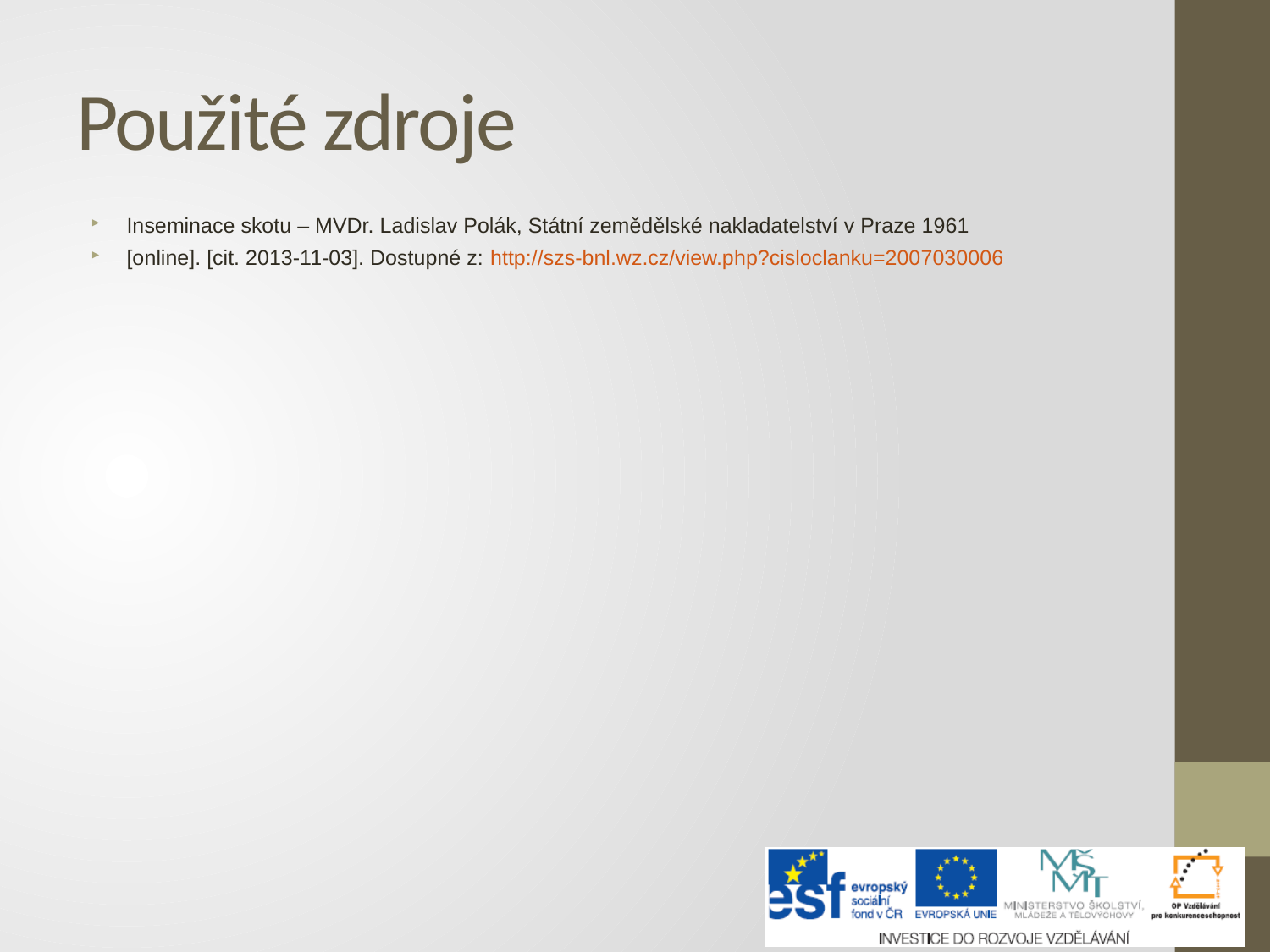

# Použité zdroje
Inseminace skotu – MVDr. Ladislav Polák, Státní zemědělské nakladatelství v Praze 1961
[online]. [cit. 2013-11-03]. Dostupné z: http://szs-bnl.wz.cz/view.php?cisloclanku=2007030006